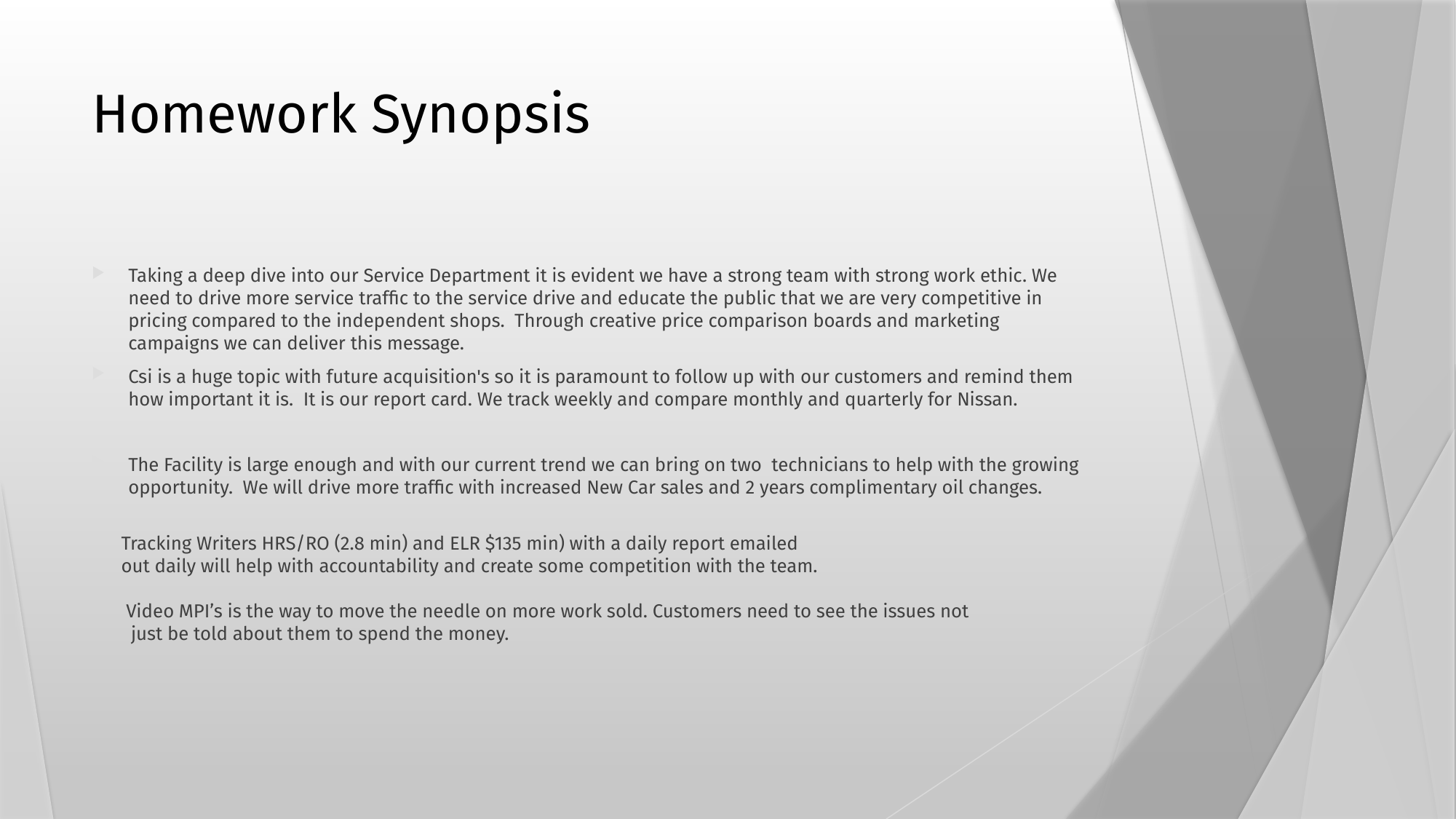

# Homework Synopsis
Taking a deep dive into our Service Department it is evident we have a strong team with strong work ethic. We need to drive more service traffic to the service drive and educate the public that we are very competitive in pricing compared to the independent shops.  Through creative price comparison boards and marketing campaigns we can deliver this message.
Csi is a huge topic with future acquisition's so it is paramount to follow up with our customers and remind them how important it is.  It is our report card. We track weekly and compare monthly and quarterly for Nissan.

The Facility is large enough and with our current trend we can bring on two  technicians to help with the growing opportunity.  We will drive more traffic with increased New Car sales and 2 years complimentary oil changes.

      Tracking Writers HRS/RO (2.8 min) and ELR $135 min) with a daily report emailed
      out daily will help with accountability and create some competition with the team.

       Video MPI’s is the way to move the needle on more work sold. Customers need to see the issues not
        just be told about them to spend the money.